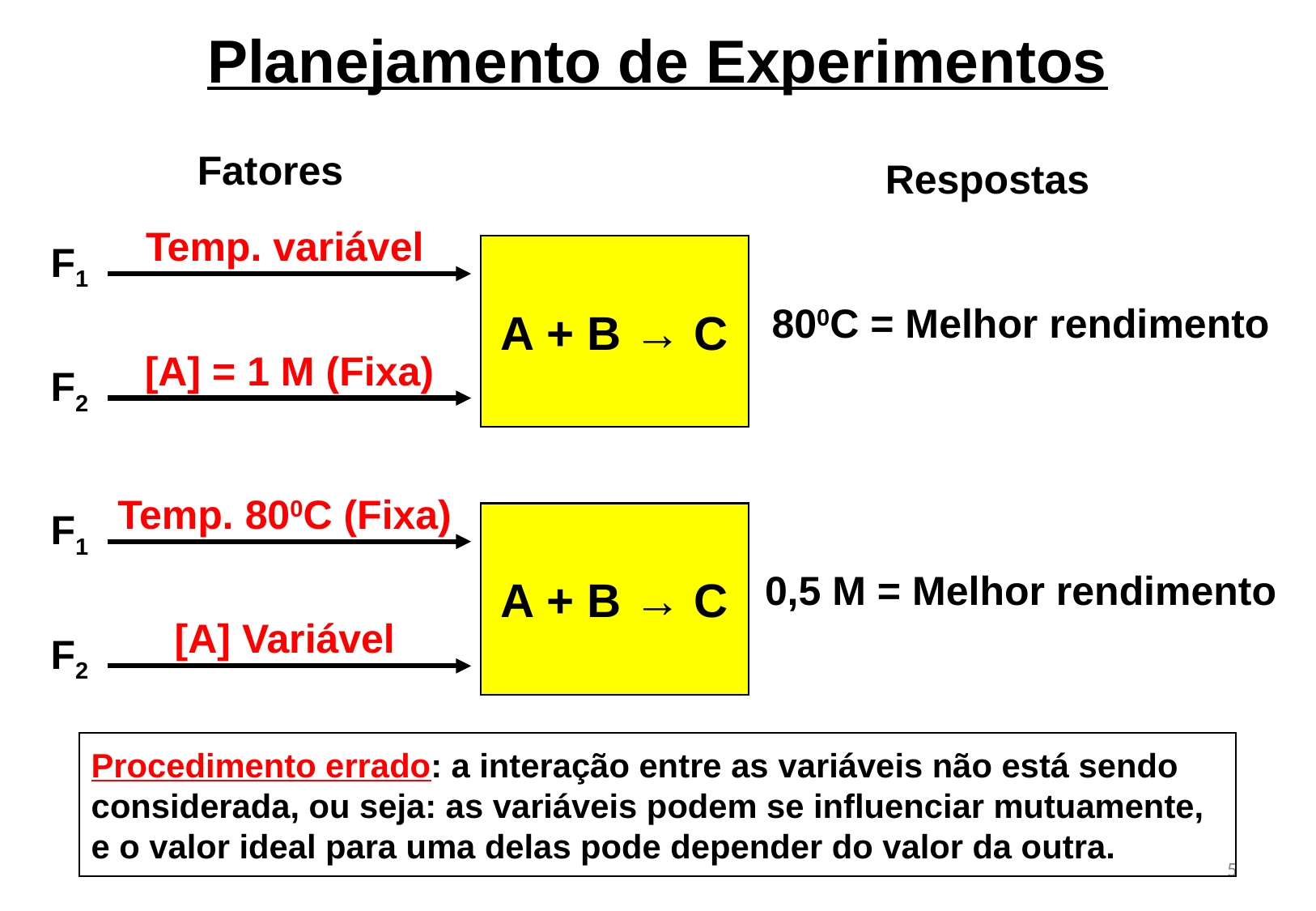

Planejamento de Experimentos
Fatores
Respostas
Temp. variável
F1
A + B → C
800C = Melhor rendimento
[A] = 1 M (Fixa)
F2
Temp. 800C (Fixa)
F1
A + B → C
0,5 M = Melhor rendimento
[A] Variável
F2
Procedimento errado: a interação entre as variáveis não está sendo
considerada, ou seja: as variáveis podem se influenciar mutuamente,
e o valor ideal para uma delas pode depender do valor da outra.
5